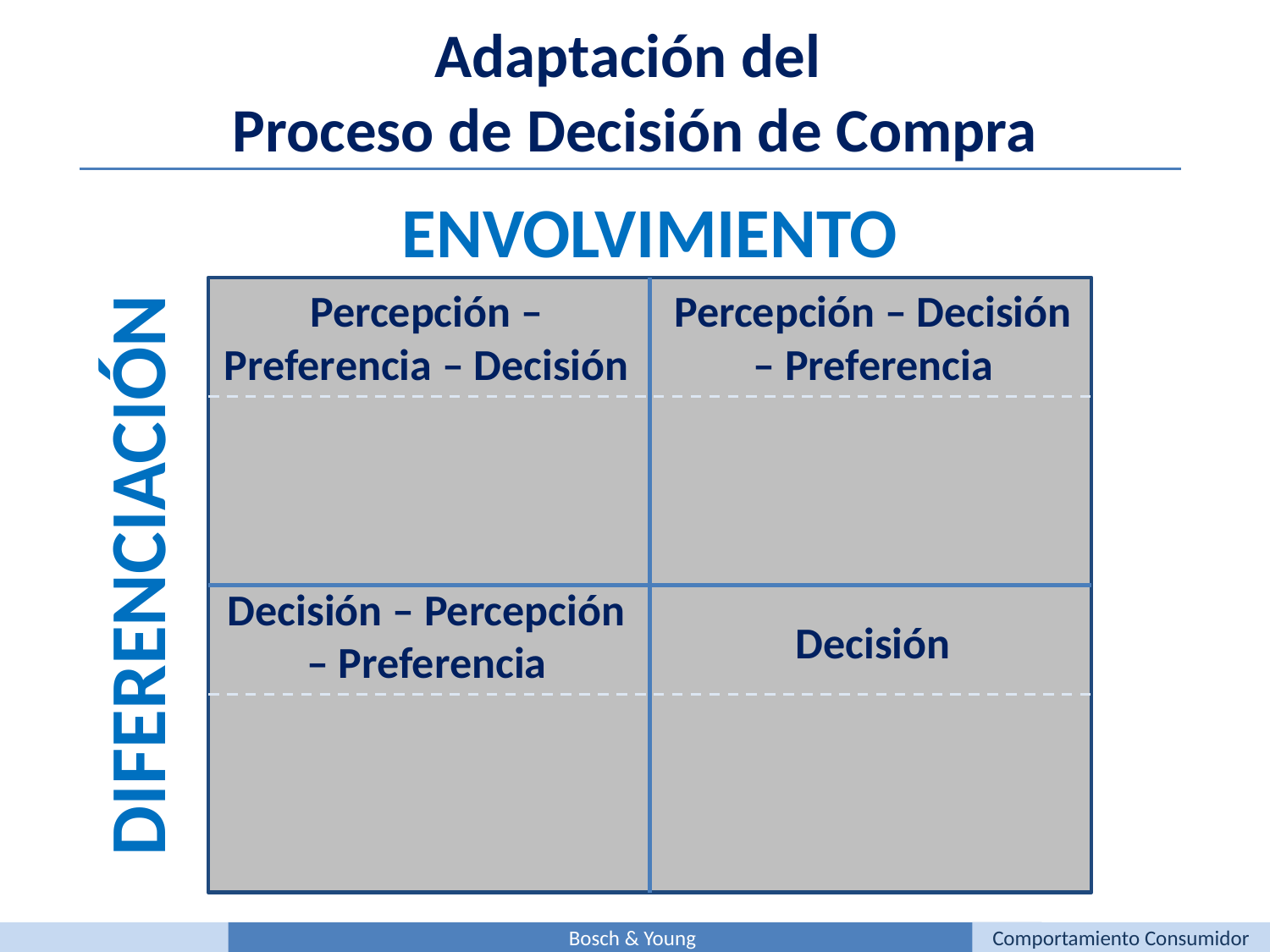

Adaptación del
Proceso de Decisión de Compra
ENVOLVIMIENTO
Percepción – Preferencia – Decisión
Percepción – Decisión
– Preferencia

Decisión – Percepción
– Preferencia
Decisión
DIFERENCIACIÓN

Bosch & Young
Comportamiento Consumidor